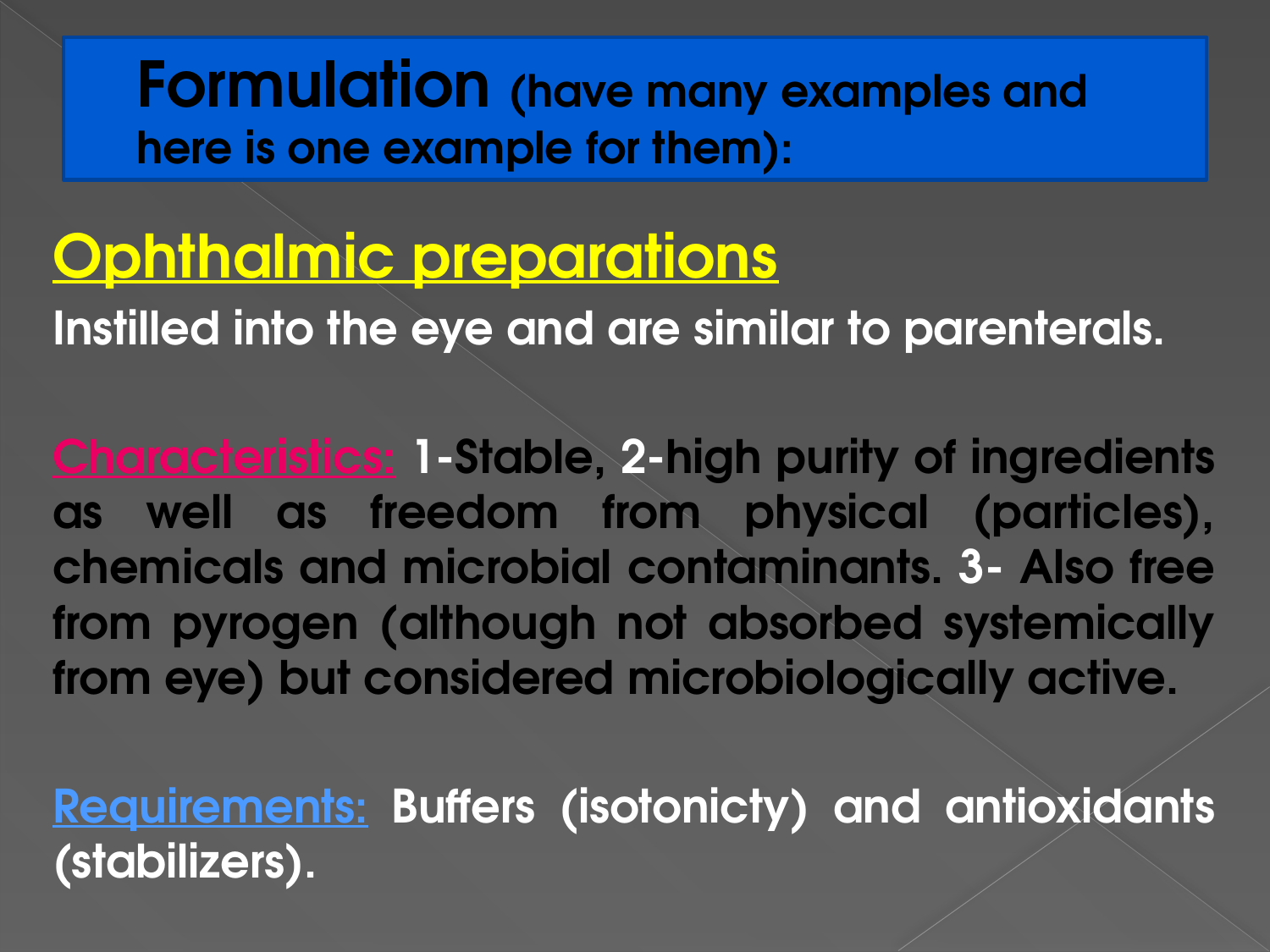

# Formulation (have many examples and here is one example for them):
Ophthalmic preparations
Instilled into the eye and are similar to parenterals.

Characteristics: 1-Stable, 2-high purity of ingredients as well as freedom from physical (particles), chemicals and microbial contaminants. 3- Also free from pyrogen (although not absorbed systemically from eye) but considered microbiologically active.

Requirements: Buffers (isotonicty) and antioxidants (stabilizers).